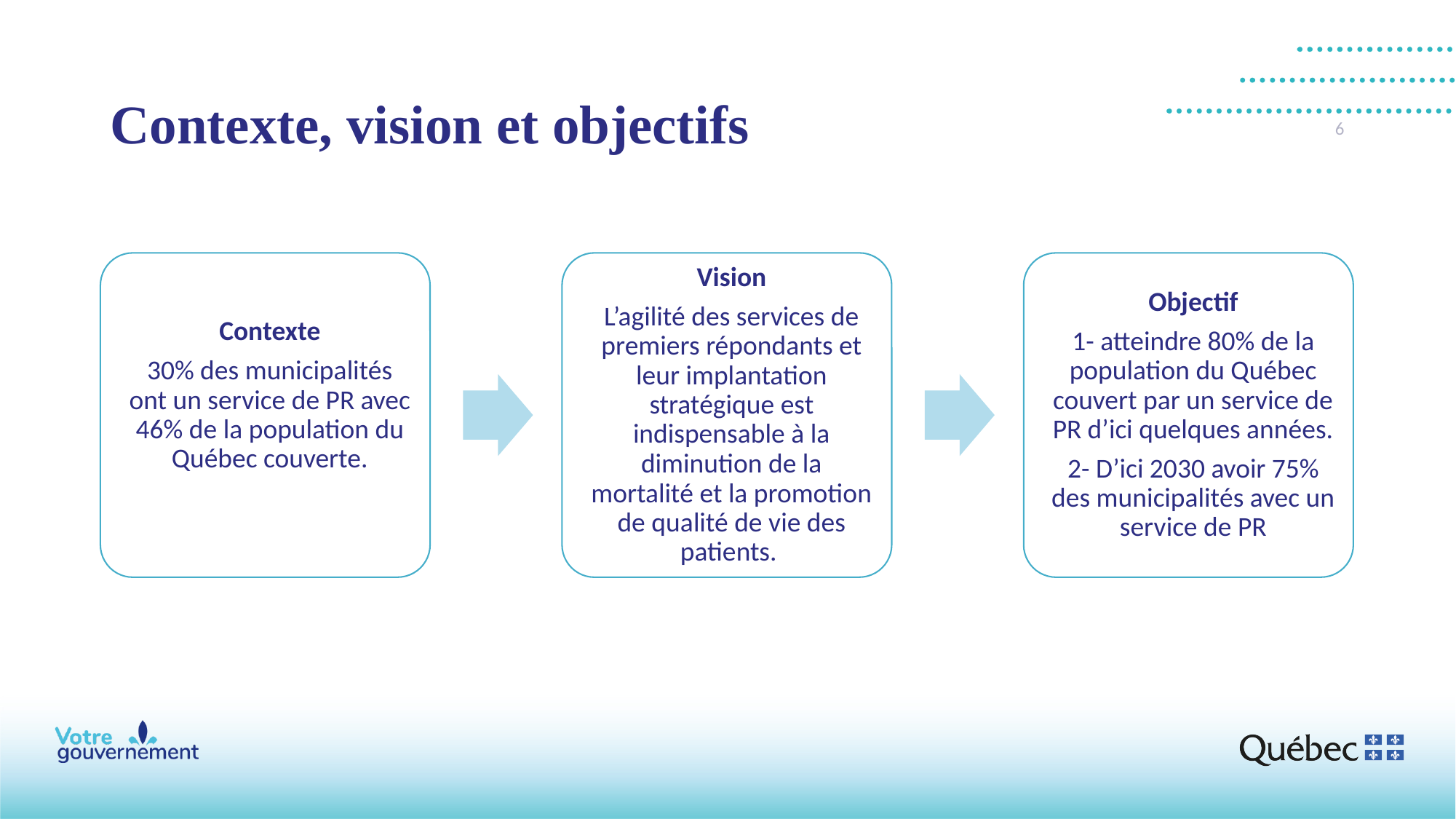

# Contexte, vision et objectifs
6
Contexte
30% des municipalités ont un service de PR avec 46% de la population du Québec couverte.

Vision
L’agilité des services de premiers répondants et leur implantation stratégique est indispensable à la diminution de la mortalité et la promotion de qualité de vie des patients.

Objectif
1- atteindre 80% de la population du Québec couvert par un service de PR d’ici quelques années.
2- D’ici 2030 avoir 75% des municipalités avec un service de PR